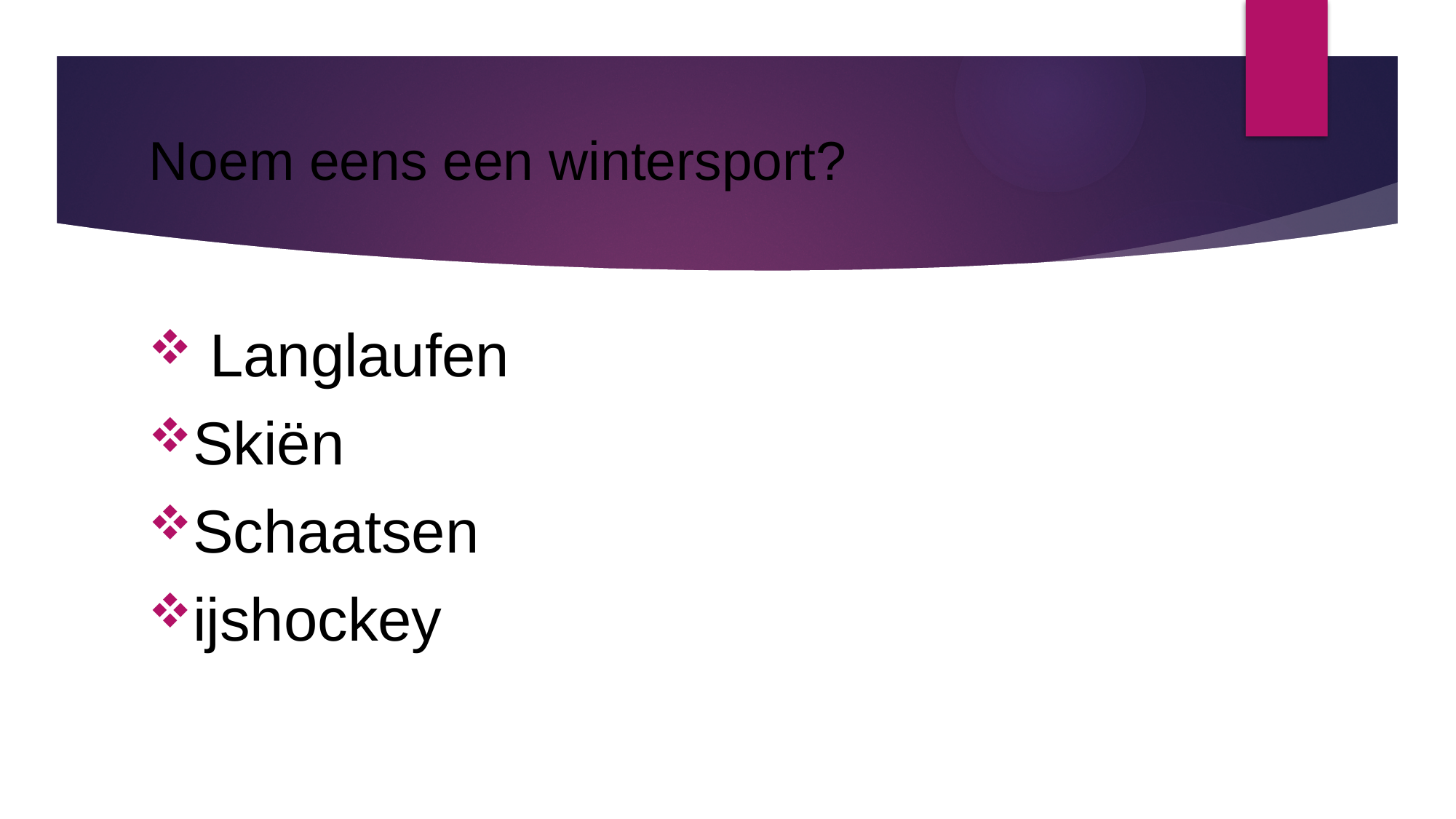

# Noem eens een wintersport?
 Langlaufen
Skiën
Schaatsen
ijshockey